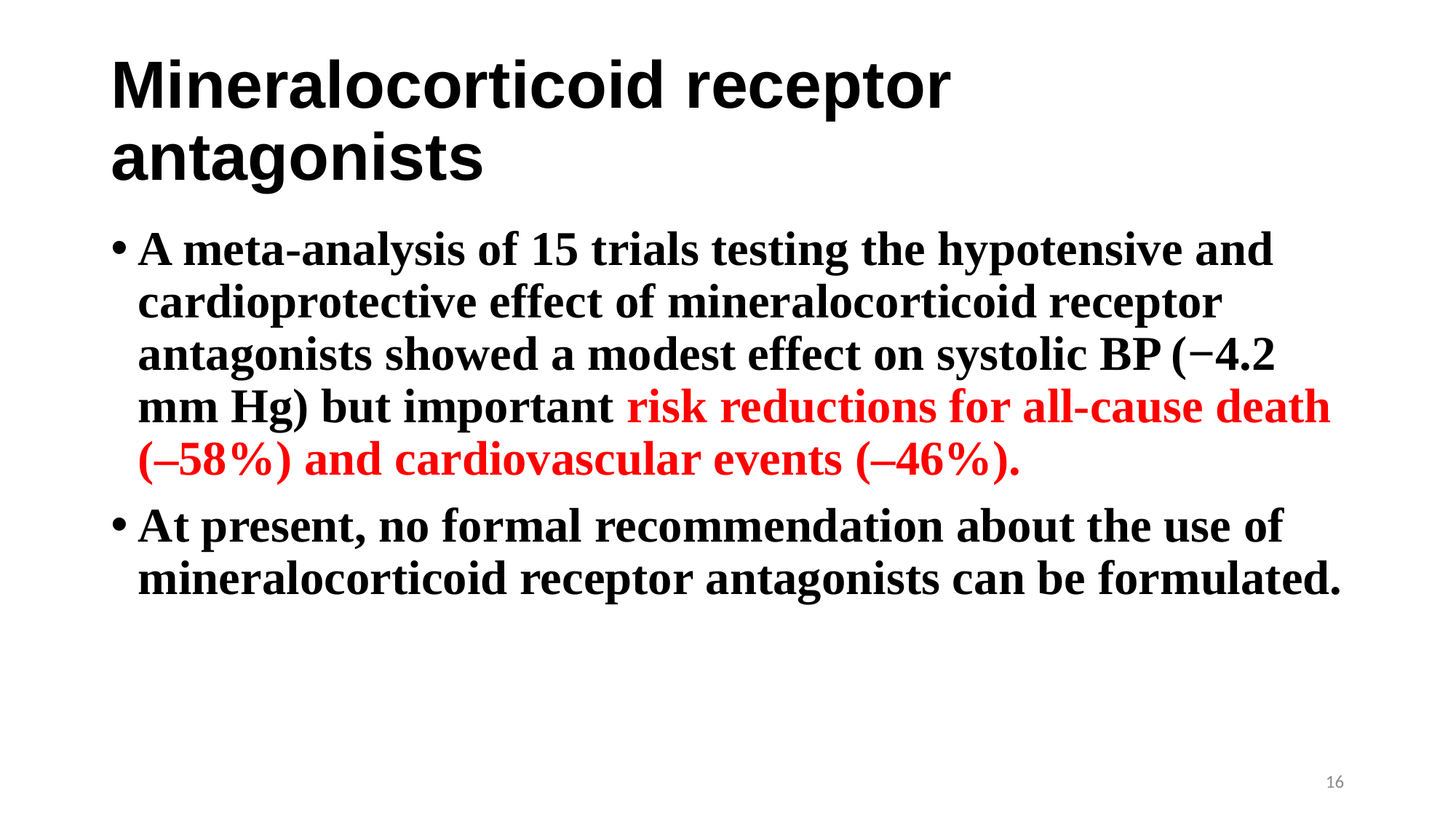

# Mineralocorticoid receptor antagonists
A meta-analysis of 15 trials testing the hypotensive and cardioprotective effect of mineralocorticoid receptor antagonists showed a modest effect on systolic BP (−4.2 mm Hg) but important risk reductions for all-cause death (–58%) and cardiovascular events (–46%).
At present, no formal recommendation about the use of mineralocorticoid receptor antagonists can be formulated.

16